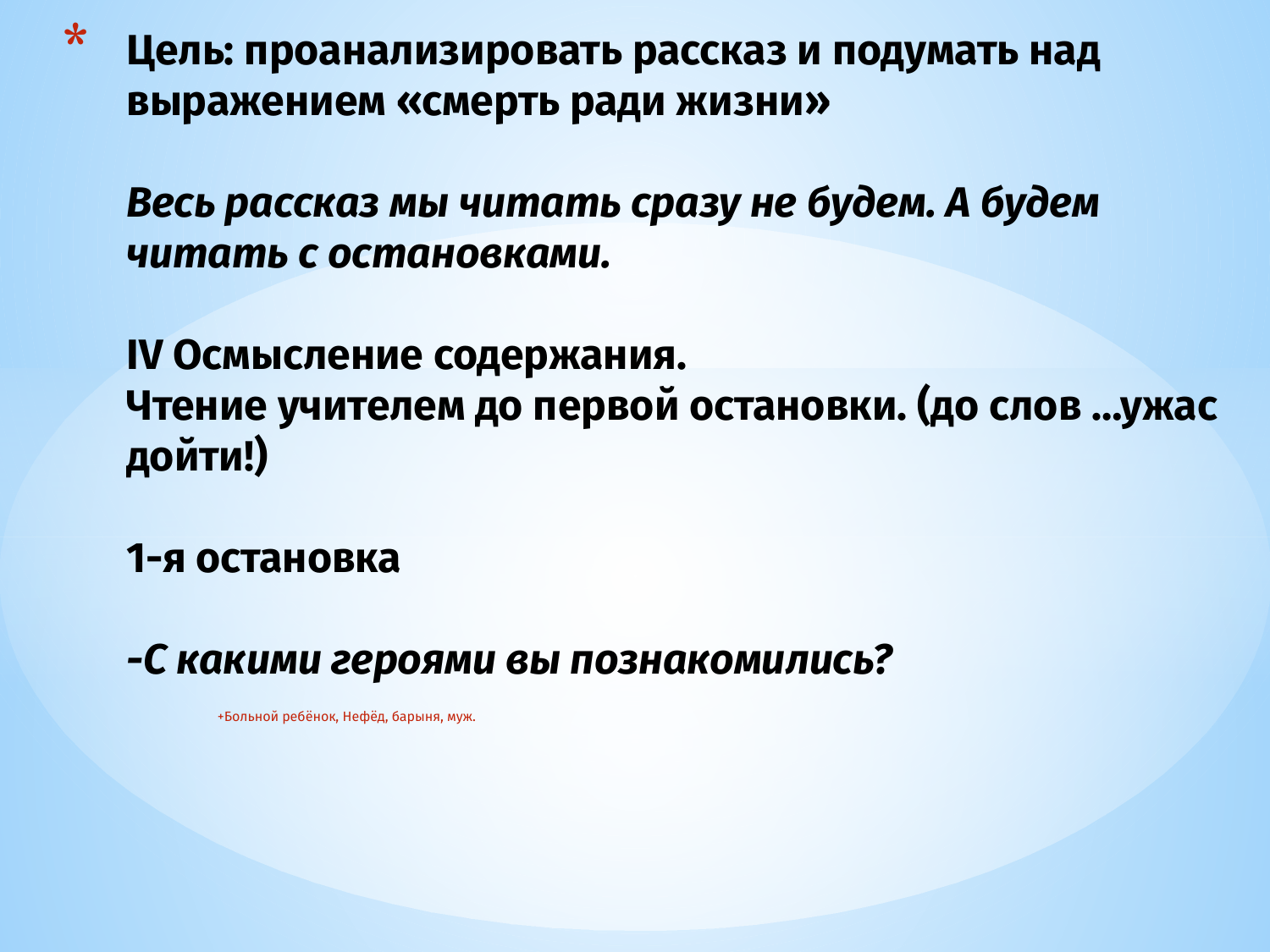

# Цель: проанализировать рассказ и подумать над выражением «смерть ради жизни» Весь рассказ мы читать сразу не будем. А будем читать с остановками. IV Осмысление содержания. Чтение учителем до первой остановки. (до слов …ужас дойти!) 1-я остановка -С какими героями вы познакомились?
+Больной ребёнок, Нефёд, барыня, муж.